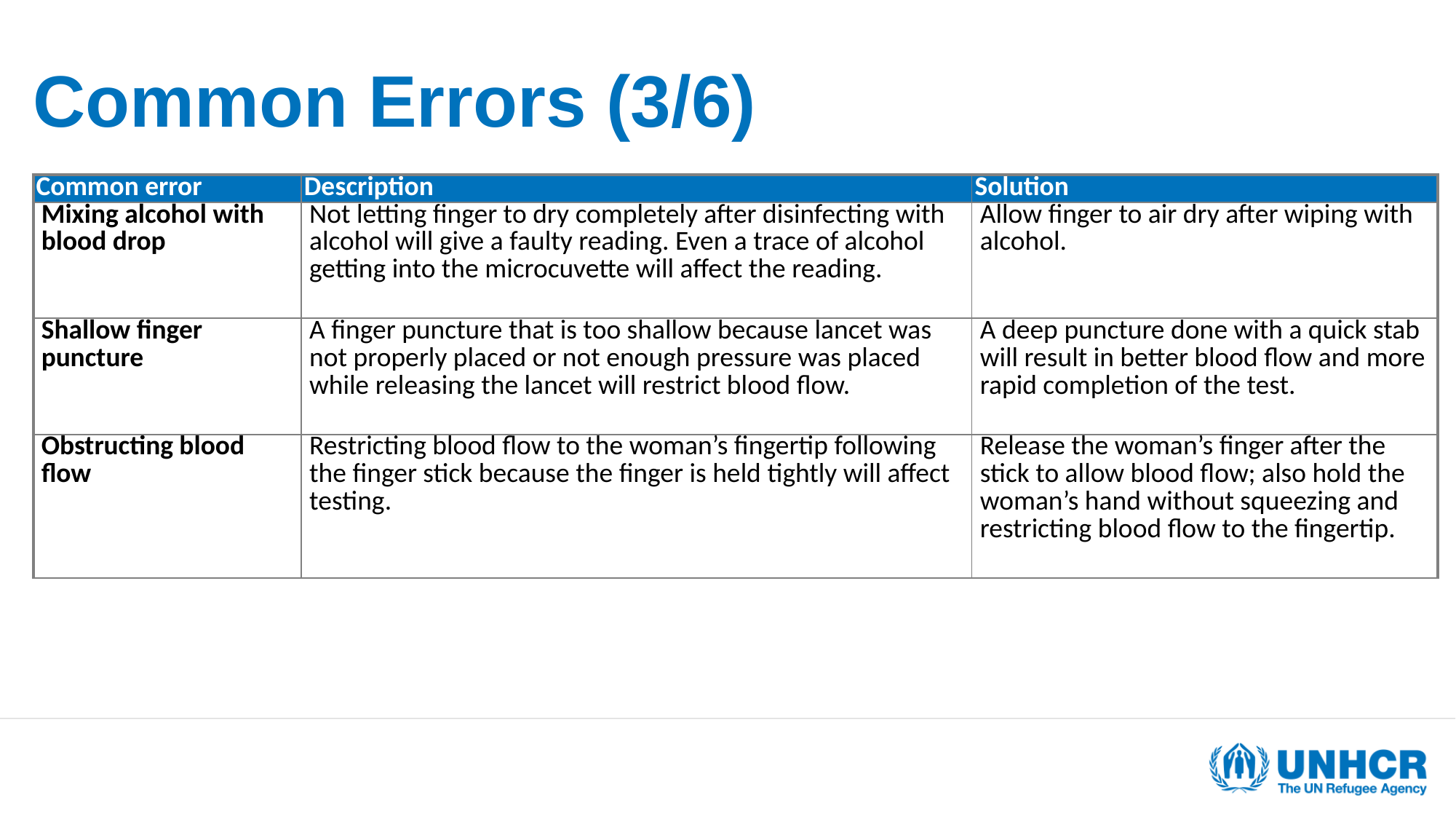

Common Errors (3/6)
| Common error | Description | Solution |
| --- | --- | --- |
| Mixing alcohol with blood drop | Not letting finger to dry completely after disinfecting with alcohol will give a faulty reading. Even a trace of alcohol getting into the microcuvette will affect the reading. | Allow finger to air dry after wiping with alcohol. |
| Shallow finger puncture | A finger puncture that is too shallow because lancet was not properly placed or not enough pressure was placed while releasing the lancet will restrict blood flow. | A deep puncture done with a quick stab will result in better blood flow and more rapid completion of the test. |
| Obstructing blood flow | Restricting blood flow to the woman’s fingertip following the finger stick because the finger is held tightly will affect testing. | Release the woman’s finger after the stick to allow blood flow; also hold the woman’s hand without squeezing and restricting blood flow to the fingertip. |